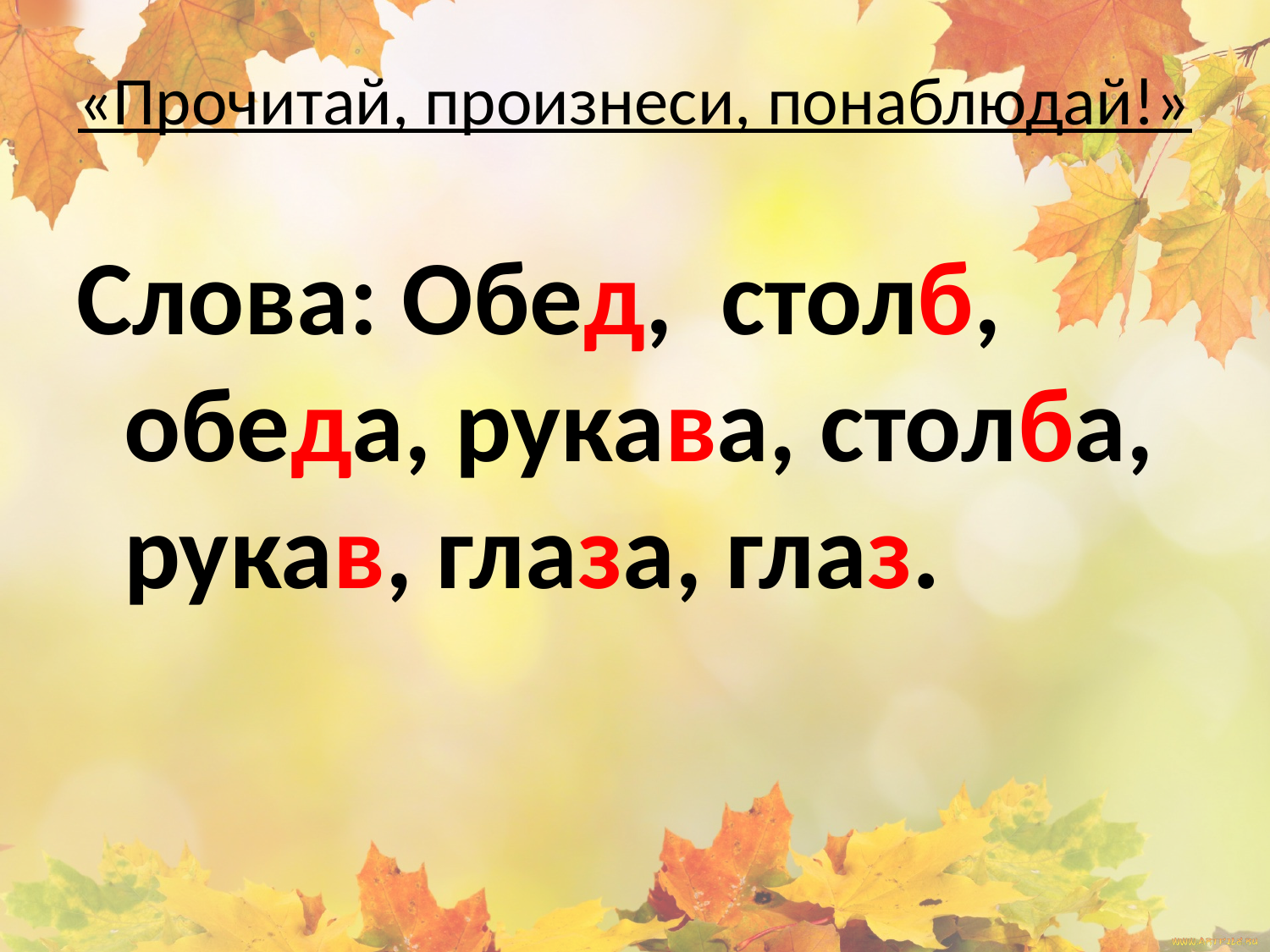

# «Прочитай, произнеси, понаблюдай!»
Слова: Обед,  столб, обеда, рукава, столба, рукав, глаза, глаз.